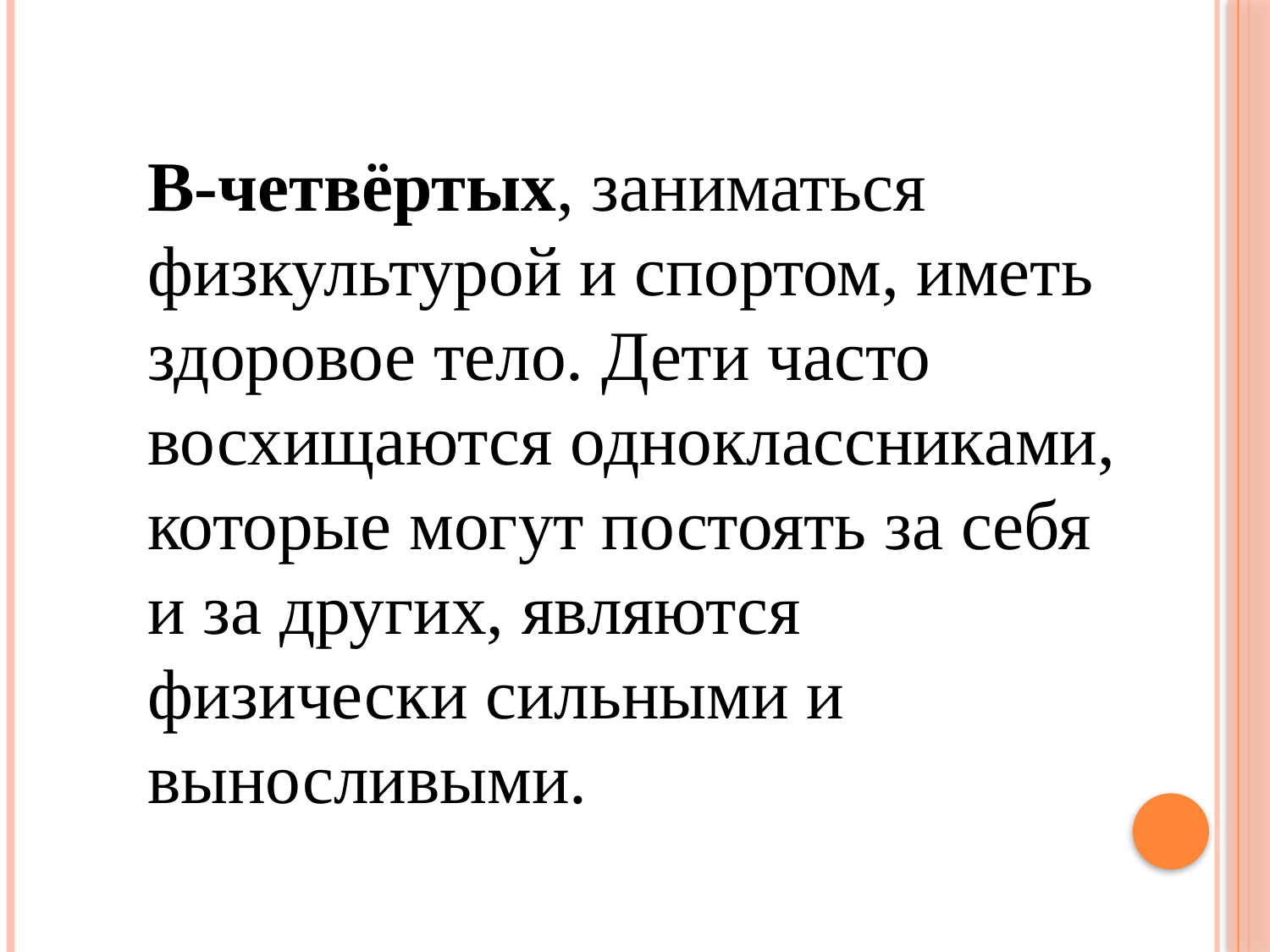

В-четвёртых, заниматься физкультурой и спортом, иметь здоровое тело. Дети часто восхищаются одноклассниками, которые могут постоять за себя и за других, являются физически сильными и выносливыми.